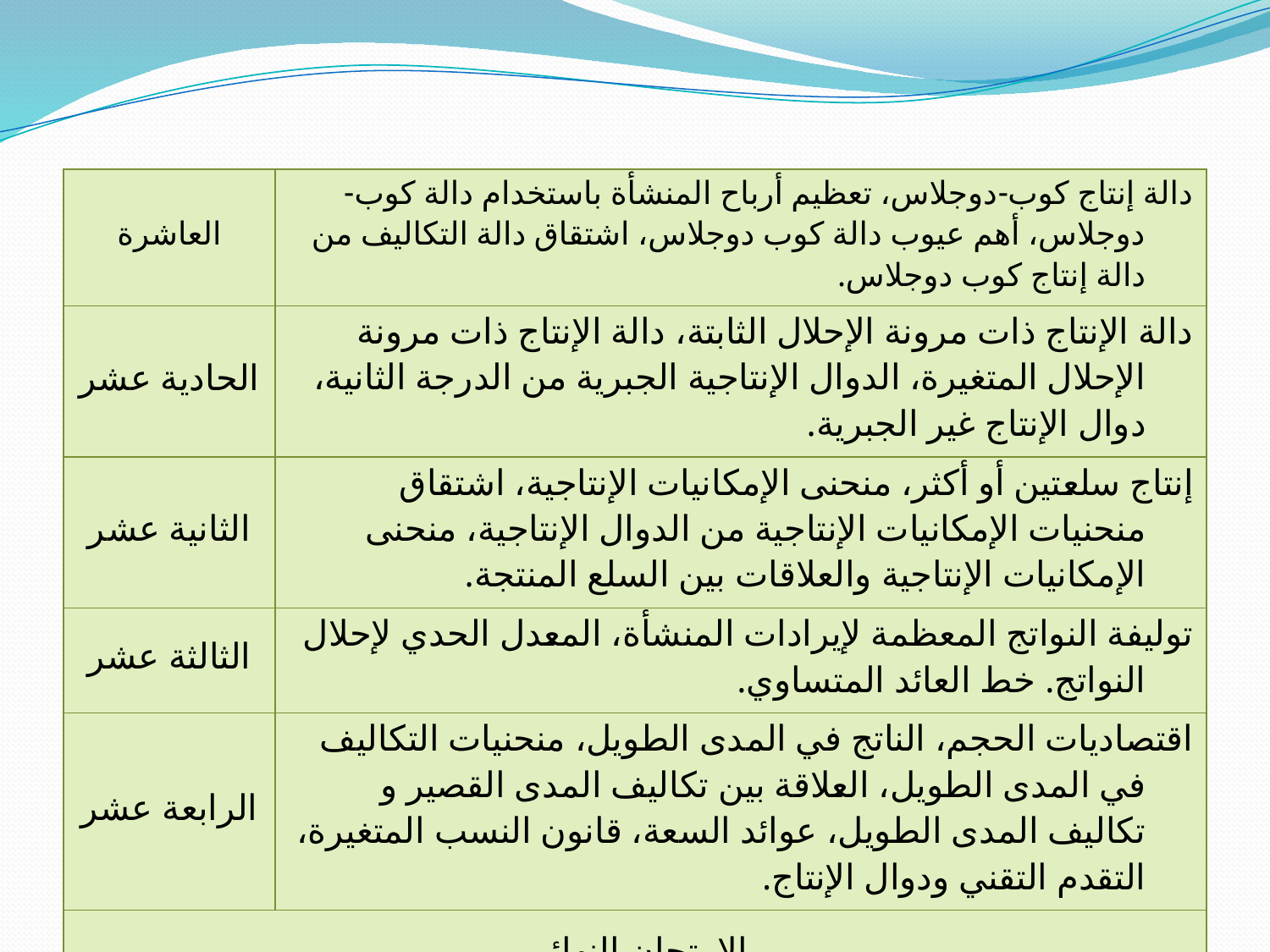

| العاشرة | دالة إنتاج كوب-دوجلاس، تعظيم أرباح المنشأة باستخدام دالة كوب-دوجلاس، أهم عيوب دالة كوب دوجلاس، اشتقاق دالة التكاليف من دالة إنتاج كوب دوجلاس. |
| --- | --- |
| الحادية عشر | دالة الإنتاج ذات مرونة الإحلال الثابتة، دالة الإنتاج ذات مرونة الإحلال المتغيرة، الدوال الإنتاجية الجبرية من الدرجة الثانية، دوال الإنتاج غير الجبرية. |
| الثانية عشر | إنتاج سلعتين أو أكثر، منحنى الإمكانيات الإنتاجية، اشتقاق منحنيات الإمكانيات الإنتاجية من الدوال الإنتاجية، منحنى الإمكانيات الإنتاجية والعلاقات بين السلع المنتجة. |
| الثالثة عشر | توليفة النواتج المعظمة لإيرادات المنشأة، المعدل الحدي لإحلال النواتج. خط العائد المتساوي. |
| الرابعة عشر | اقتصاديات الحجم، الناتج في المدى الطويل، منحنيات التكاليف في المدى الطويل، العلاقة بين تكاليف المدى القصير و تكاليف المدى الطويل، عوائد السعة، قانون النسب المتغيرة، التقدم التقني ودوال الإنتاج. |
| الإمتحان النهائي |  |